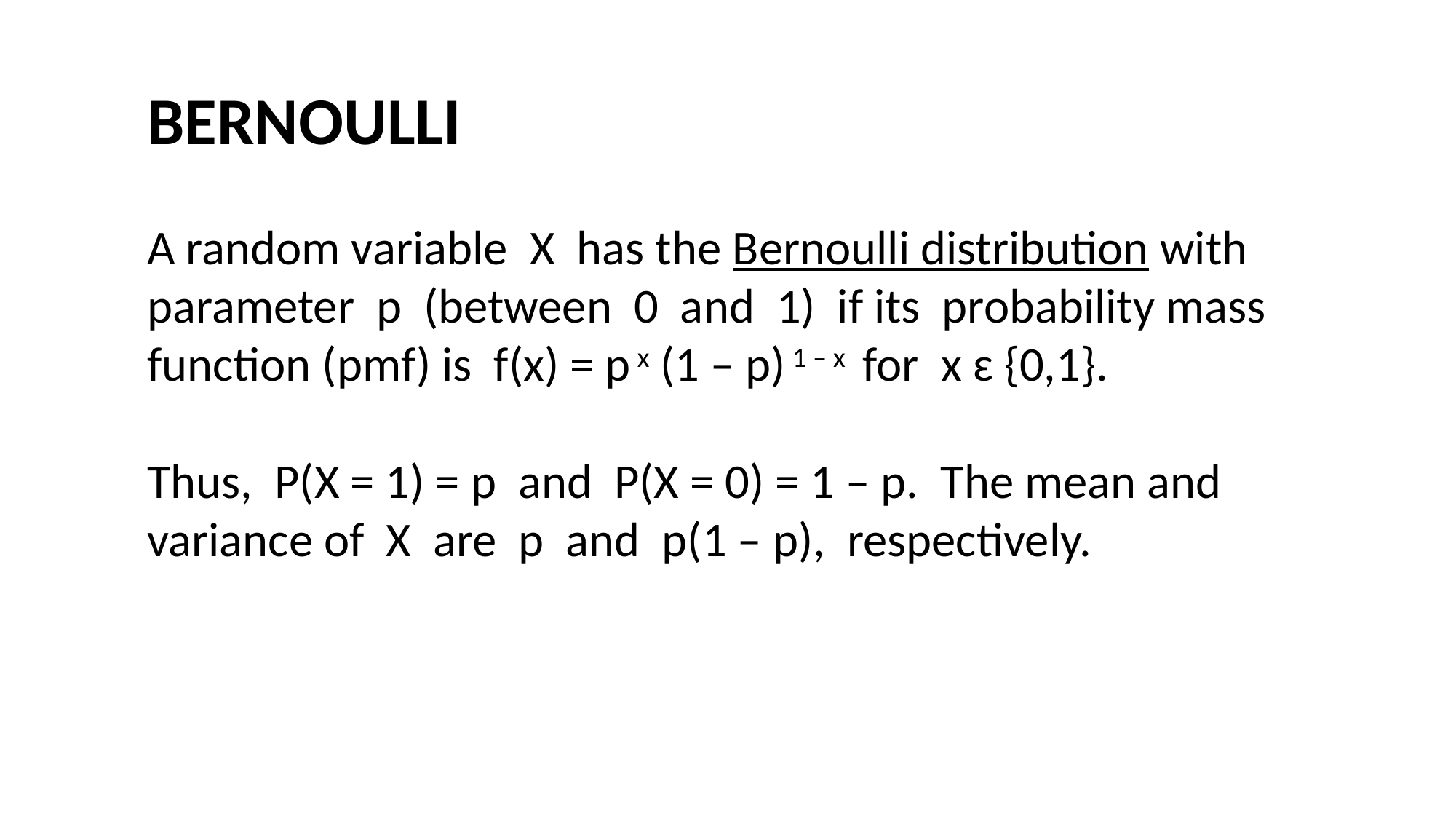

#
BERNOULLI

A random variable  X  has the Bernoulli distribution with parameter  p  (between  0  and  1)  if its  probability mass function (pmf) is  f(x) = p x (1 – p) 1 – x  for  x ɛ {0,1}.

Thus,  P(X = 1) = p  and  P(X = 0) = 1 – p.  The mean and variance of  X  are  p  and  p(1 – p),  respectively.